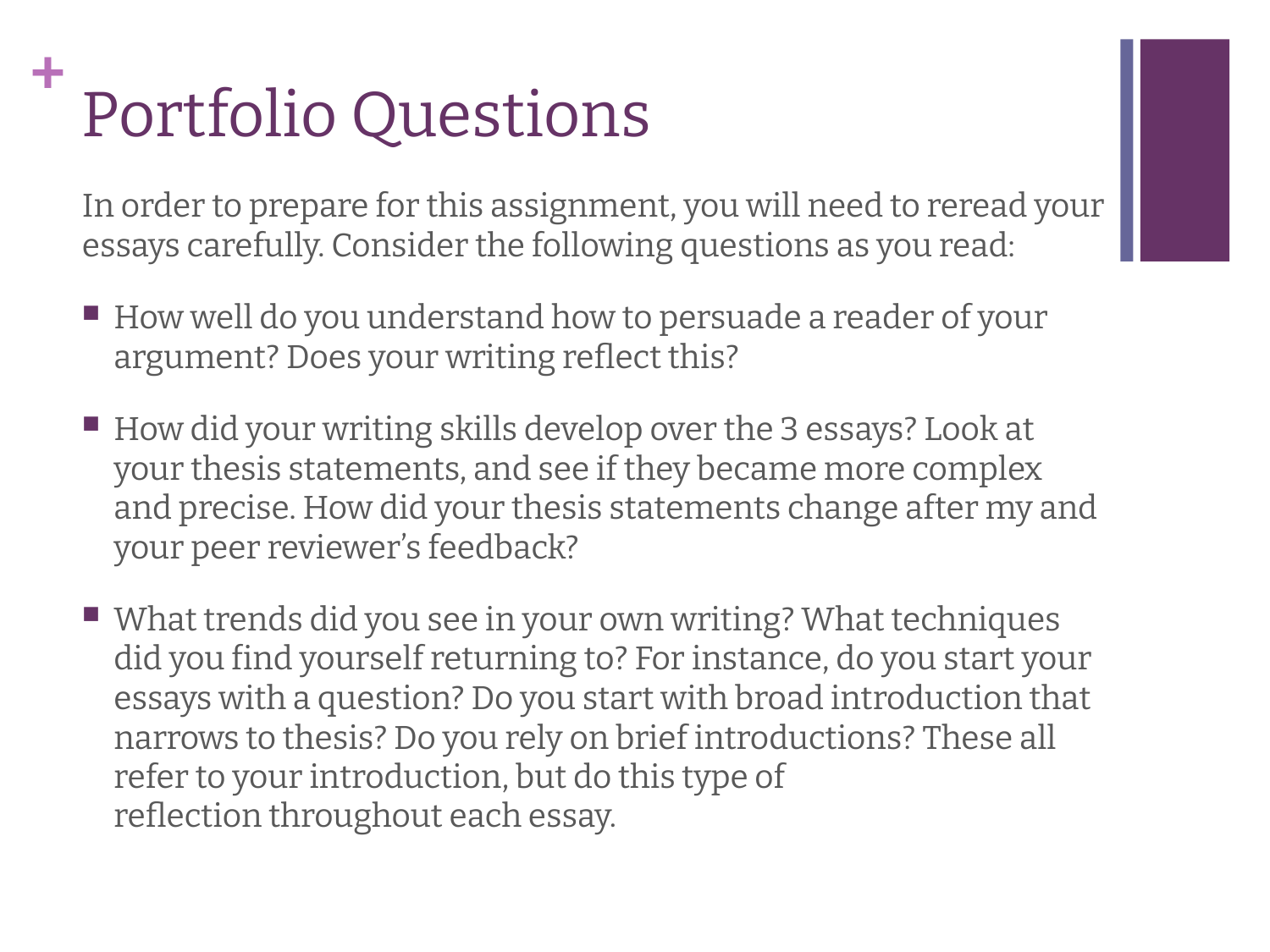

# Portfolio Questions
In order to prepare for this assignment, you will need to reread your essays carefully. Consider the following questions as you read:
How well do you understand how to persuade a reader of your argument? Does your writing reflect this?
How did your writing skills develop over the 3 essays? Look at your thesis statements, and see if they became more complex and precise. How did your thesis statements change after my and your peer reviewer’s feedback?
What trends did you see in your own writing? What techniques did you find yourself returning to? For instance, do you start your essays with a question? Do you start with broad introduction that narrows to thesis? Do you rely on brief introductions? These all refer to your introduction, but do this type of
reflection throughout each essay.